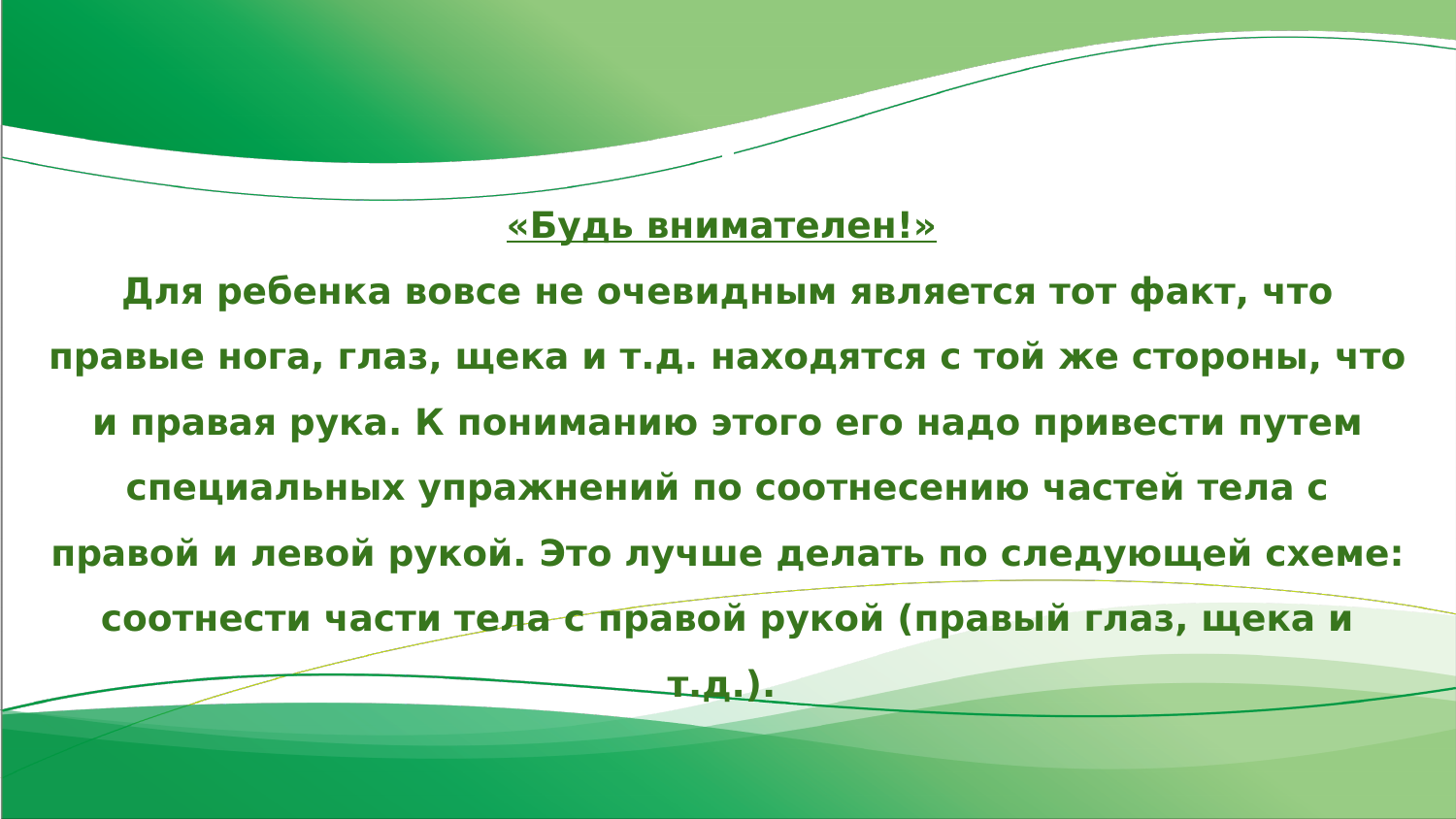

«Будь внимателен!»
Для ребенка вовсе не очевидным является тот факт, что правые нога, глаз, щека и т.д. находятся с той же стороны, что и правая рука. К пониманию этого его надо привести путем специальных упражнений по соотнесению частей тела с правой и левой рукой. Это лучше делать по следующей схеме: соотнести части тела с правой рукой (правый глаз, щека и т.д.).